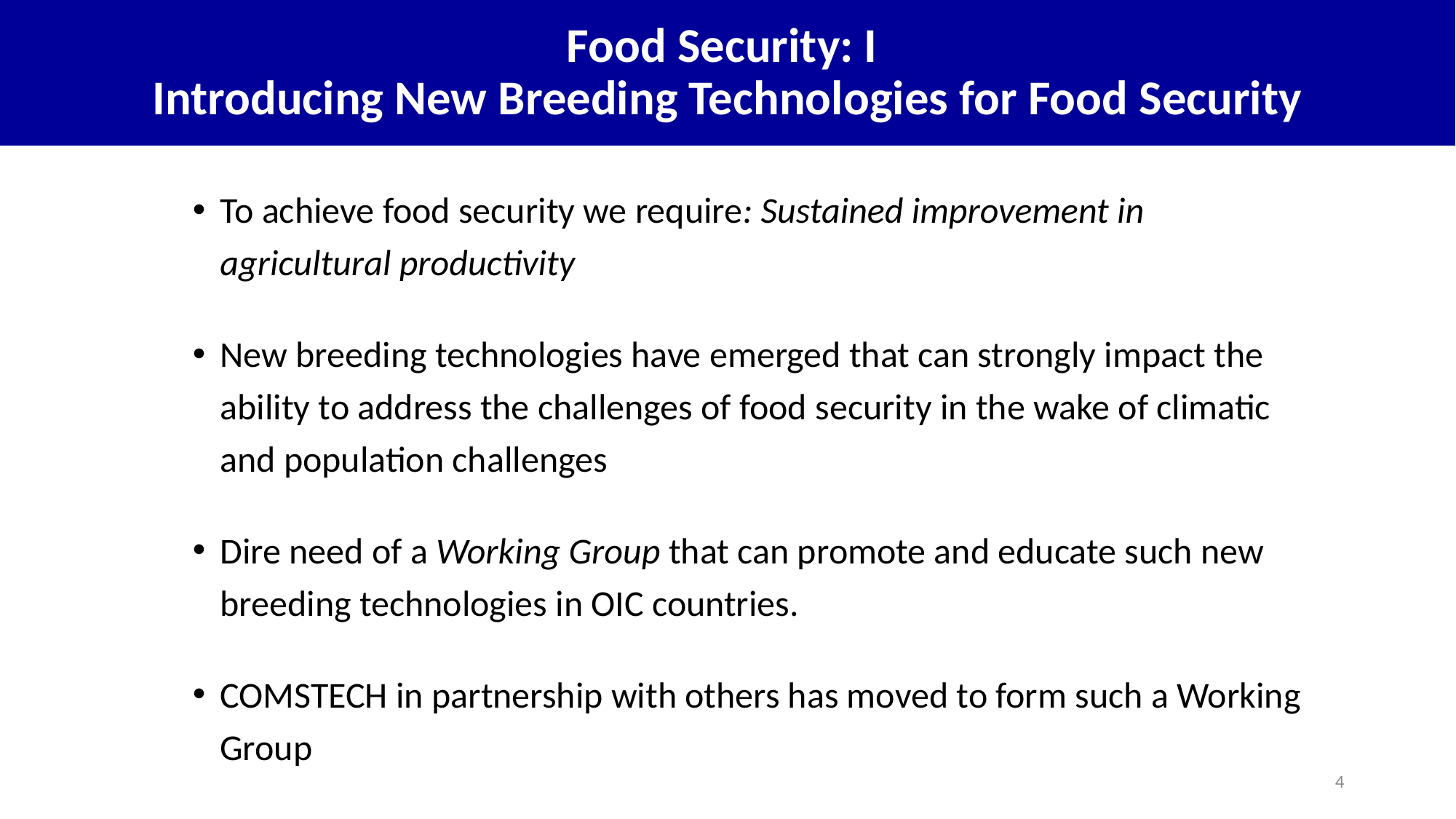

# Food Security: I Introducing New Breeding Technologies for Food Security
To achieve food security we require: Sustained improvement in agricultural productivity

New breeding technologies have emerged that can strongly impact the ability to address the challenges of food security in the wake of climatic and population challenges

Dire need of a Working Group that can promote and educate such new breeding technologies in OIC countries.

COMSTECH in partnership with others has moved to form such a Working Group
4